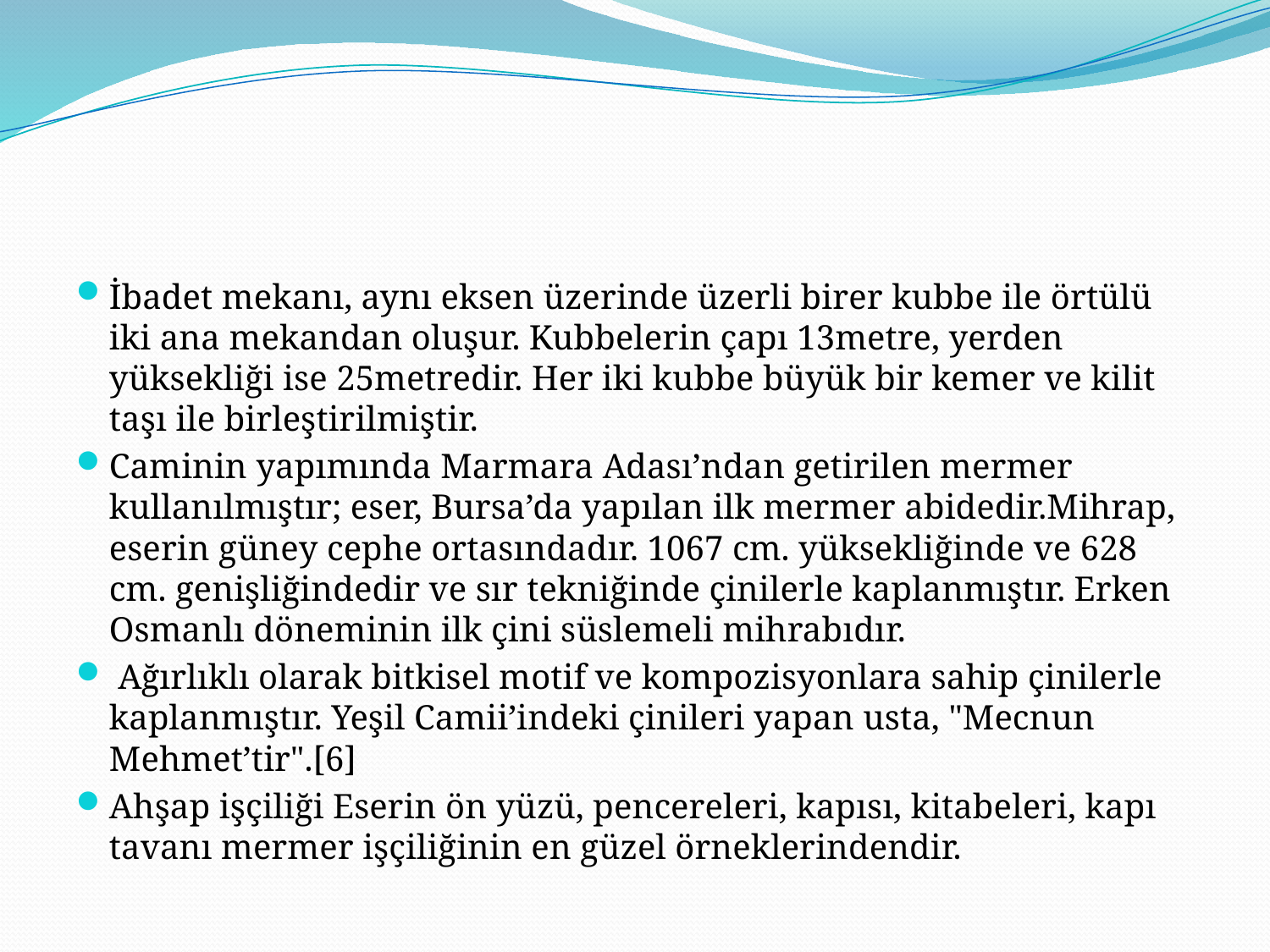

#
İbadet mekanı, aynı eksen üzerinde üzerli birer kubbe ile örtülü iki ana mekandan oluşur. Kubbelerin çapı 13metre, yerden yüksekliği ise 25metredir. Her iki kubbe büyük bir kemer ve kilit taşı ile birleştirilmiştir.
Caminin yapımında Marmara Adası’ndan getirilen mermer kullanılmıştır; eser, Bursa’da yapılan ilk mermer abidedir.Mihrap, eserin güney cephe ortasındadır. 1067 cm. yüksekliğinde ve 628 cm. genişliğindedir ve sır tekniğinde çinilerle kaplanmıştır. Erken Osmanlı döneminin ilk çini süslemeli mihrabıdır.
 Ağırlıklı olarak bitkisel motif ve kompozisyonlara sahip çinilerle kaplanmıştır. Yeşil Camii’indeki çinileri yapan usta, "Mecnun Mehmet’tir".[6]
Ahşap işçiliği Eserin ön yüzü, pencereleri, kapısı, kitabeleri, kapı tavanı mermer işçiliğinin en güzel örneklerindendir.